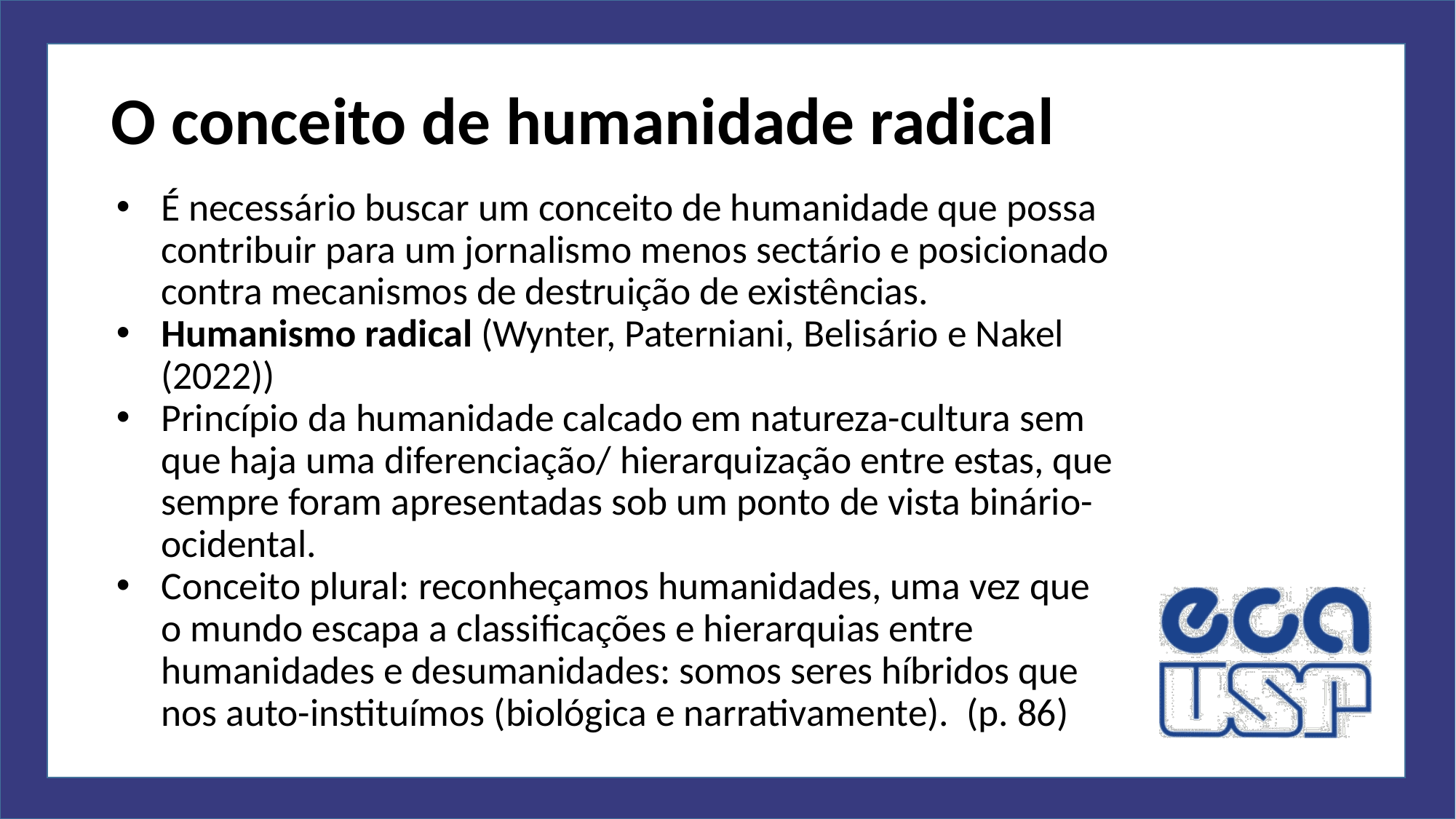

# O conceito de humanidade radical
É necessário buscar um conceito de humanidade que possa contribuir para um jornalismo menos sectário e posicionado contra mecanismos de destruição de existências.
Humanismo radical (Wynter, Paterniani, Belisário e Nakel (2022))
Princípio da humanidade calcado em natureza-cultura sem que haja uma diferenciação/ hierarquização entre estas, que sempre foram apresentadas sob um ponto de vista binário-ocidental.
Conceito plural: reconheçamos humanidades, uma vez que o mundo escapa a classificações e hierarquias entre humanidades e desumanidades: somos seres híbridos que nos auto-instituímos (biológica e narrativamente).  (p. 86)